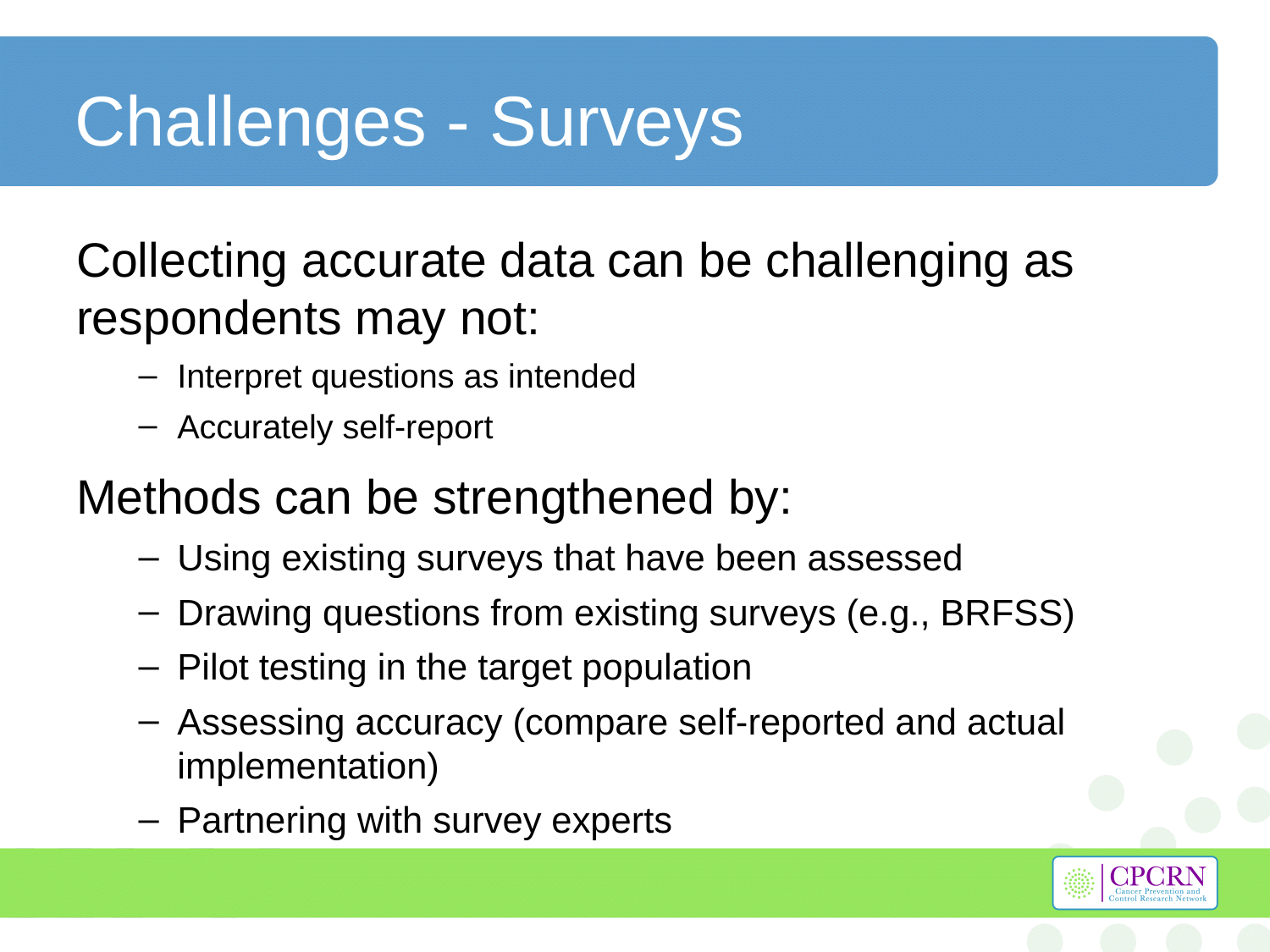

# Challenges - Surveys
Collecting accurate data can be challenging as respondents may not:
Interpret questions as intended
Accurately self-report
Methods can be strengthened by:
Using existing surveys that have been assessed
Drawing questions from existing surveys (e.g., BRFSS)
Pilot testing in the target population
Assessing accuracy (compare self-reported and actual implementation)
Partnering with survey experts